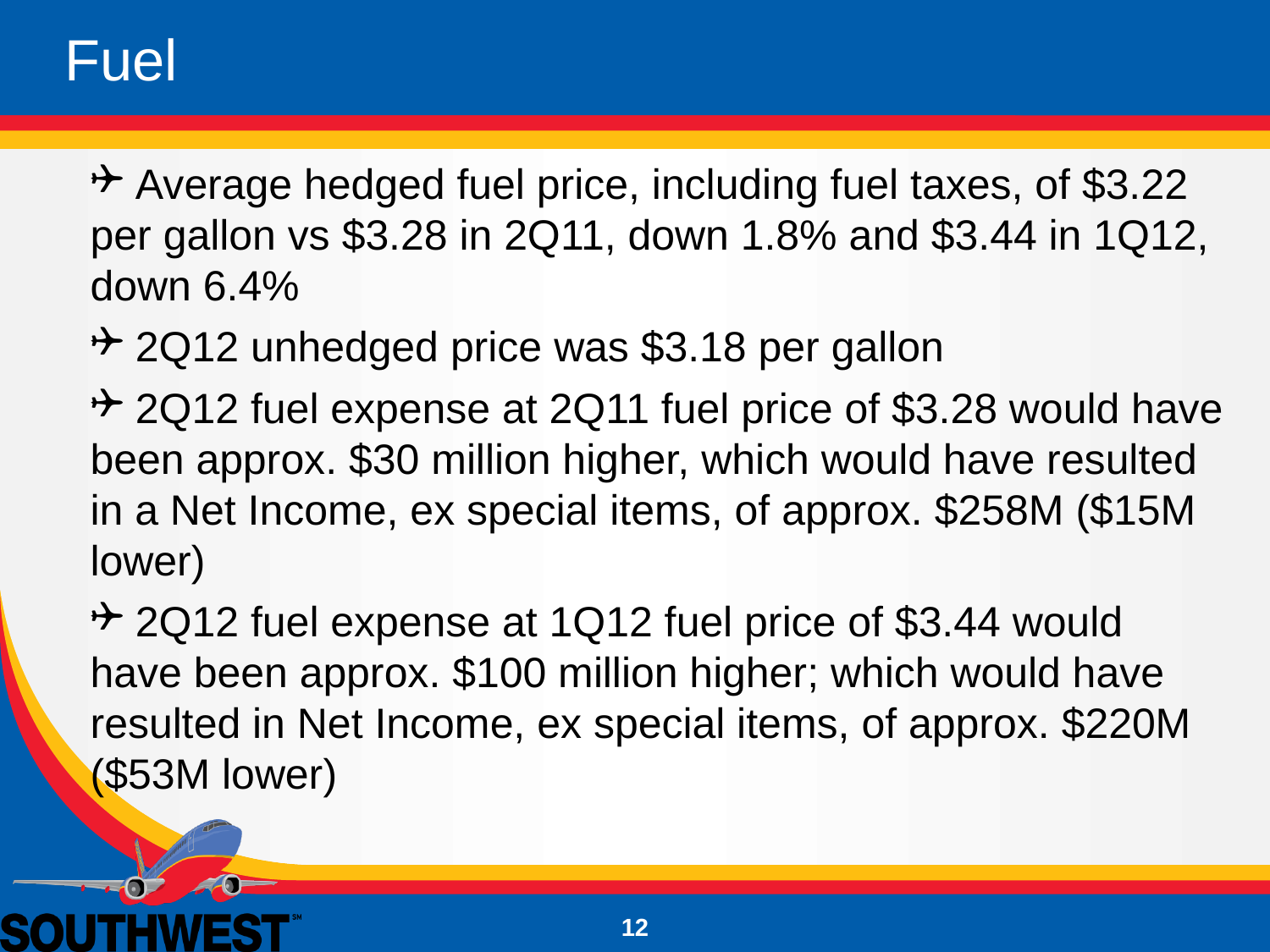

# Fuel
 Average hedged fuel price, including fuel taxes, of $3.22 per gallon vs $3.28 in 2Q11, down 1.8% and $3.44 in 1Q12, down 6.4%
 2Q12 unhedged price was $3.18 per gallon
 2Q12 fuel expense at 2Q11 fuel price of $3.28 would have been approx. $30 million higher, which would have resulted in a Net Income, ex special items, of approx. $258M ($15M lower)
 2Q12 fuel expense at 1Q12 fuel price of $3.44 would have been approx. $100 million higher; which would have resulted in Net Income, ex special items, of approx. $220M ($53M lower)
12